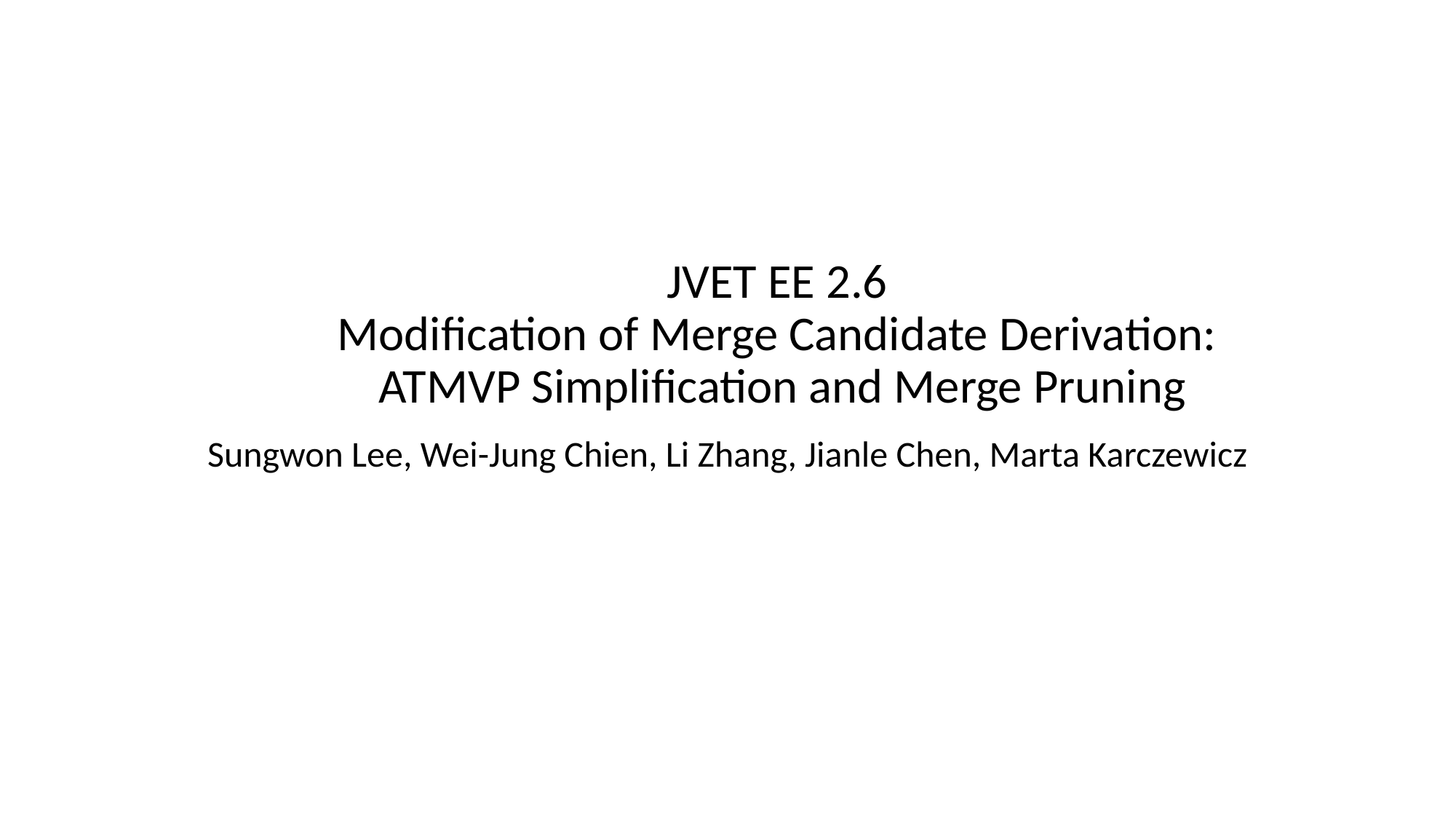

# JVET EE 2.6 Modification of Merge Candidate Derivation: ATMVP Simplification and Merge Pruning
Sungwon Lee, Wei-Jung Chien, Li Zhang, Jianle Chen, Marta Karczewicz